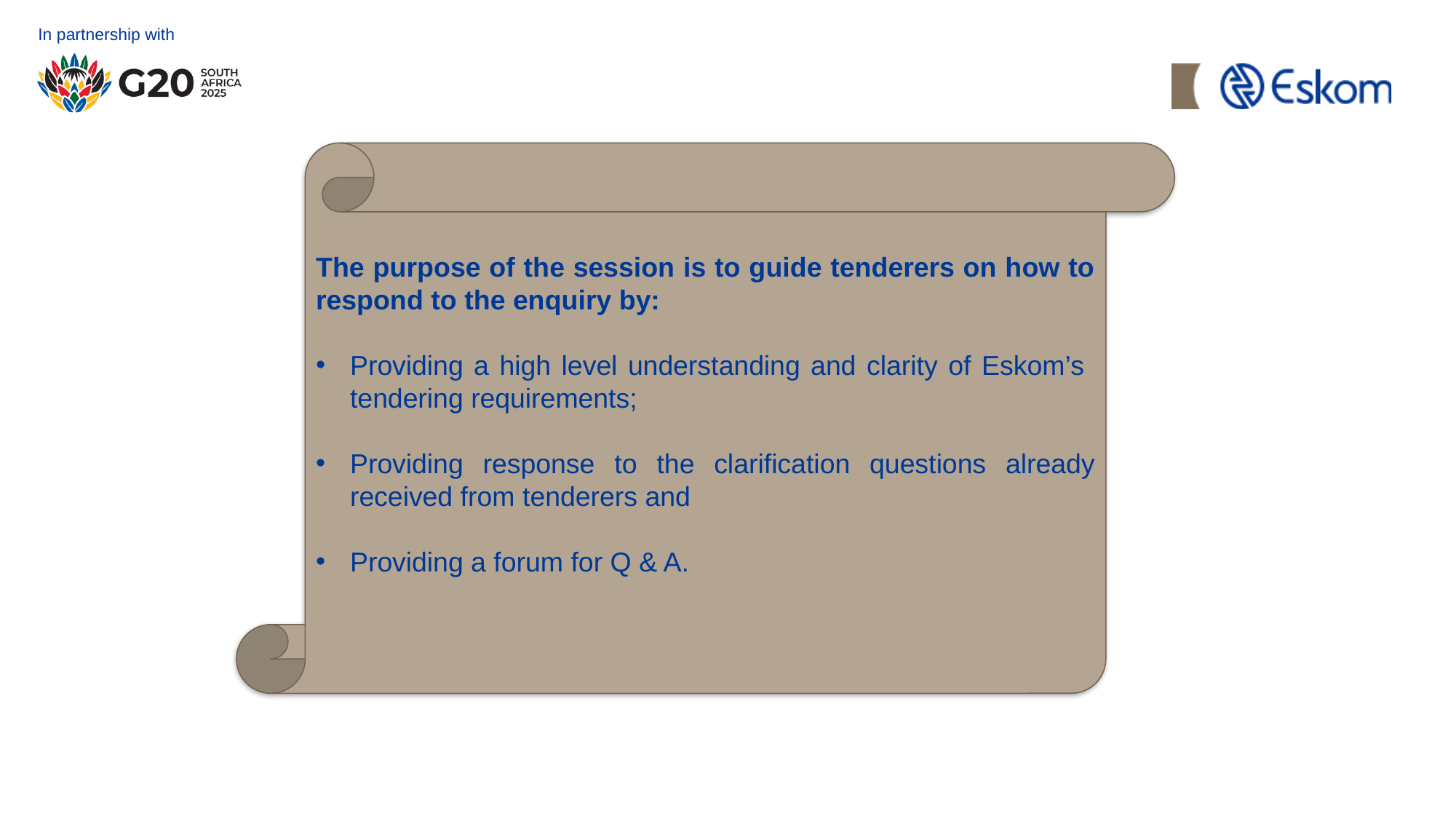

# Purpose of The Session:

The purpose of the session is to guide tenderers on how to respond to the enquiry by:

Providing a high level understanding and clarity of Eskom’s  tendering requirements;

Providing response to the clarification questions already received from tenderers and

Providing a forum for Q & A.